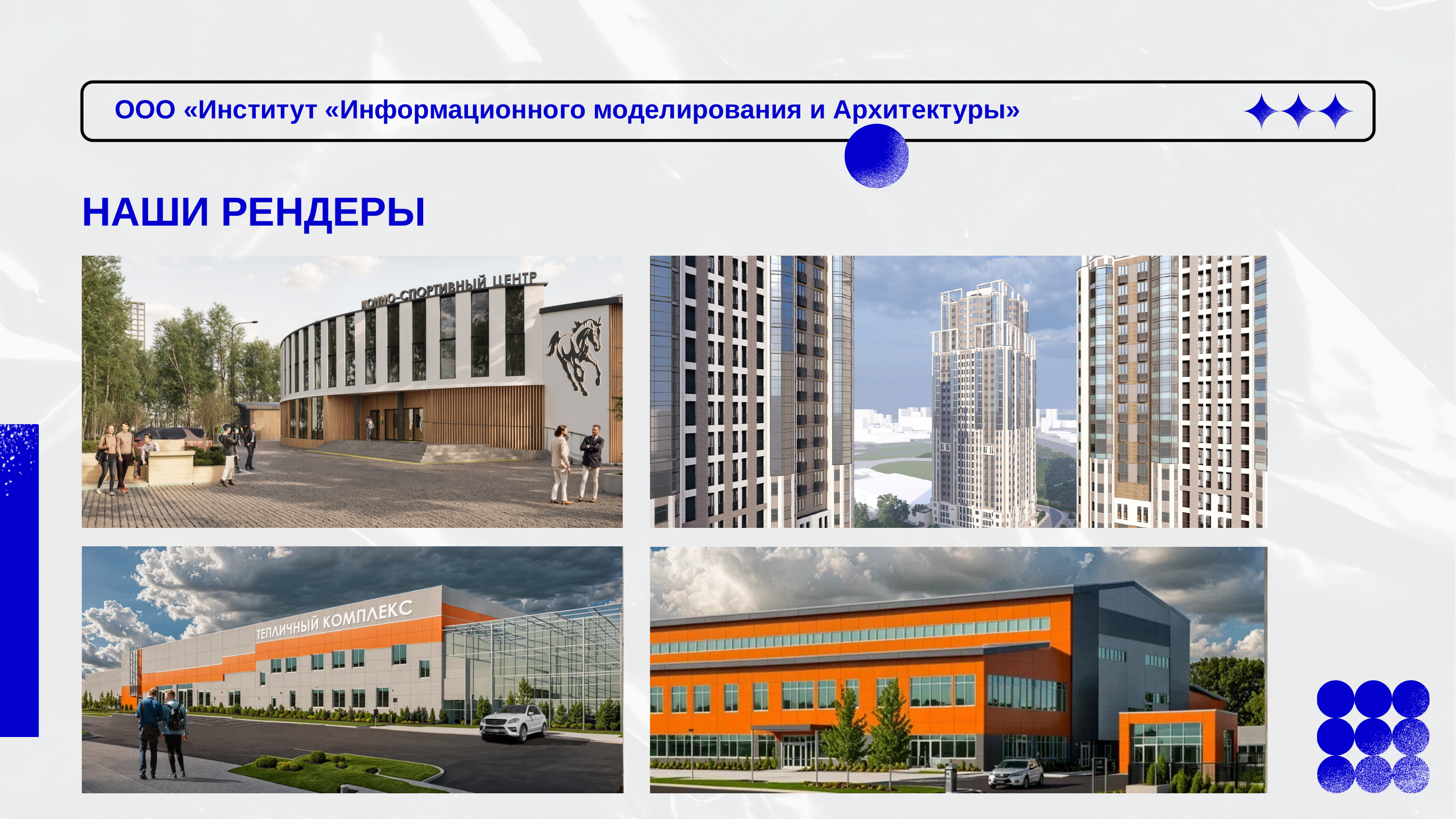

ООО «Институт «Информационного моделирования и Архитектуры»

НАШИ РЕНДЕРЫ